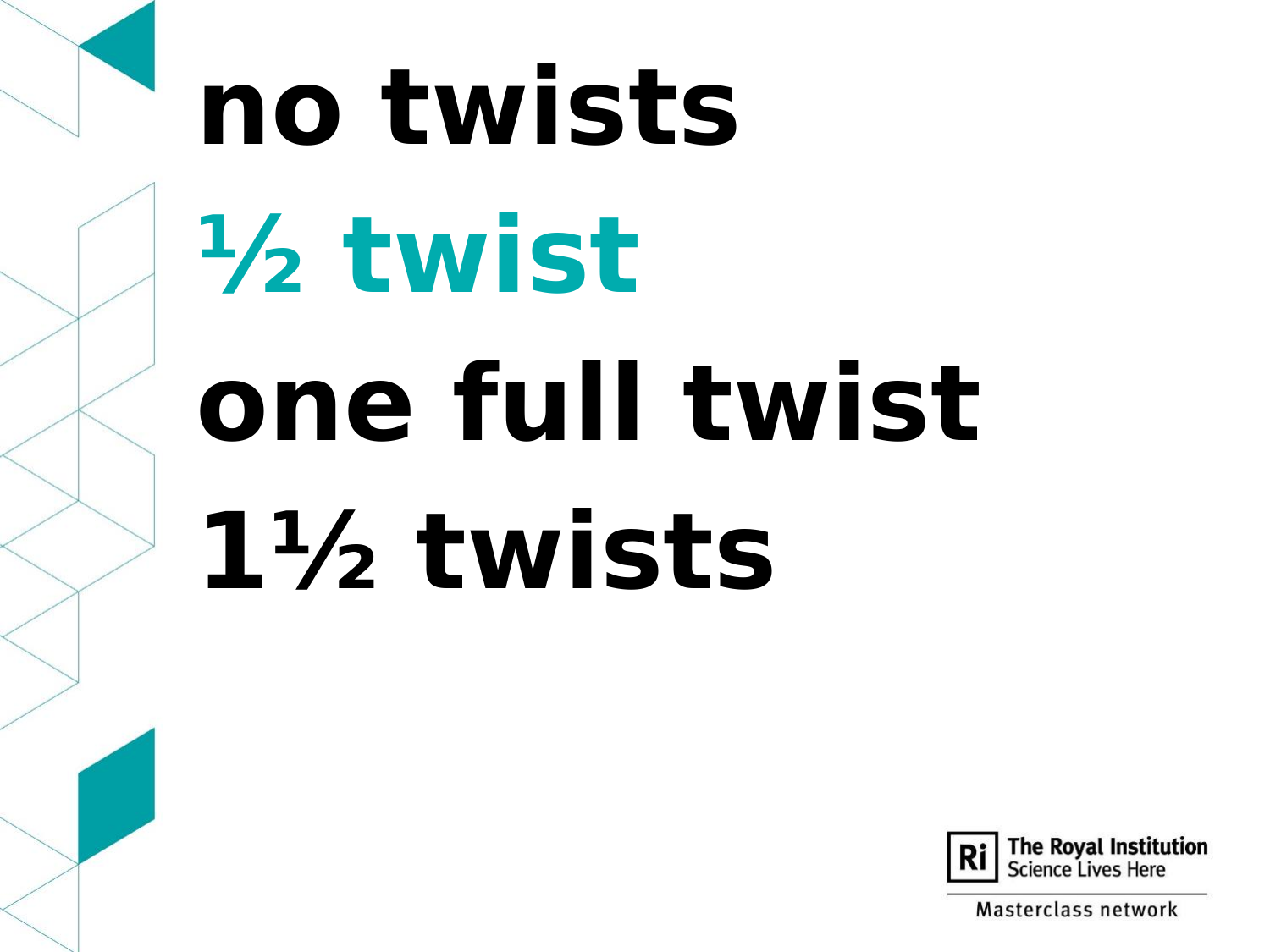

no twists
½ twist
one full twist
1½ twists